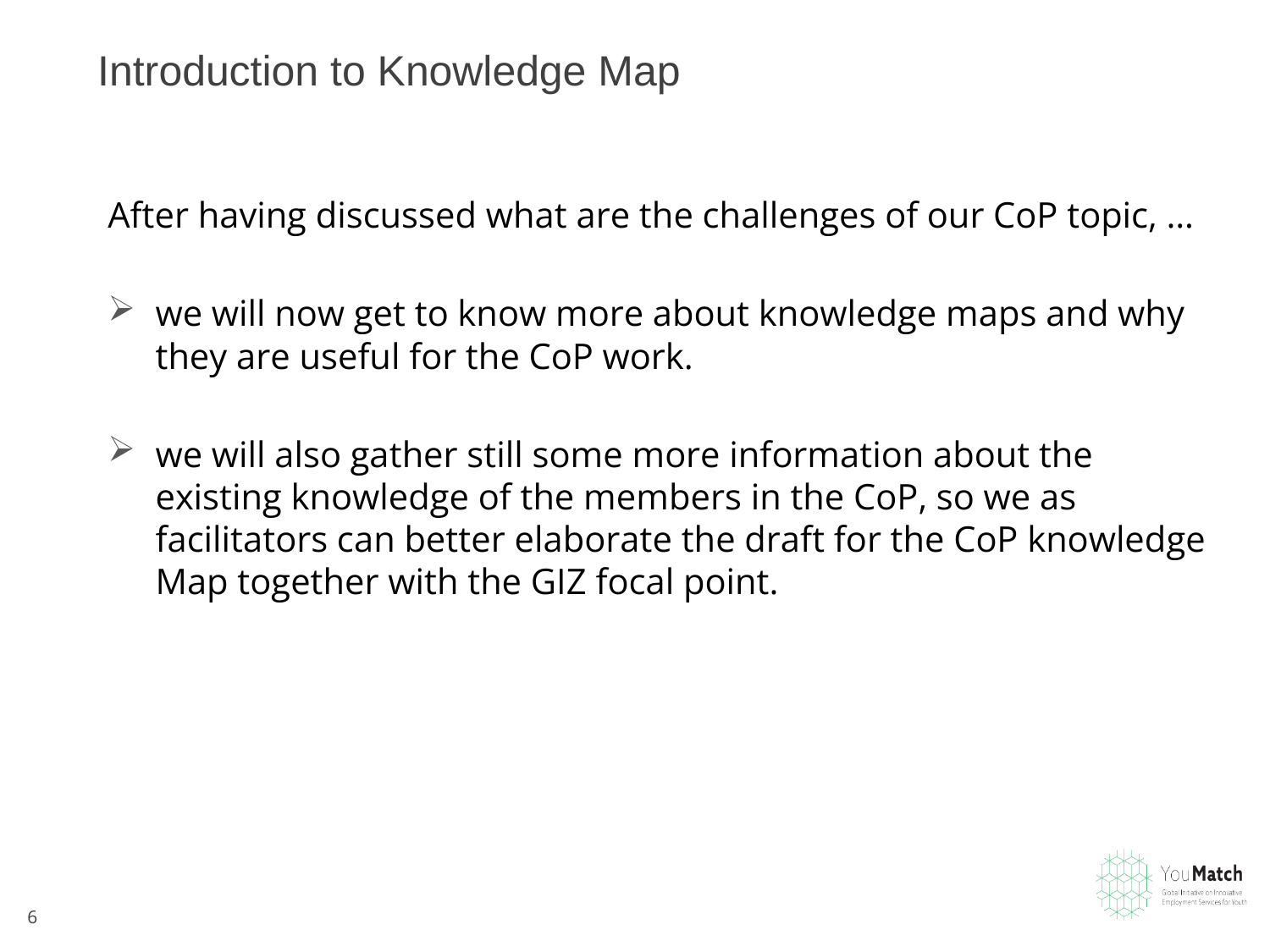

# Introduction to Knowledge Map
After having discussed what are the challenges of our CoP topic, …

we will now get to know more about knowledge maps and why they are useful for the CoP work.

we will also gather still some more information about the existing knowledge of the members in the CoP, so we as facilitators can better elaborate the draft for the CoP knowledge Map together with the GIZ focal point.
6